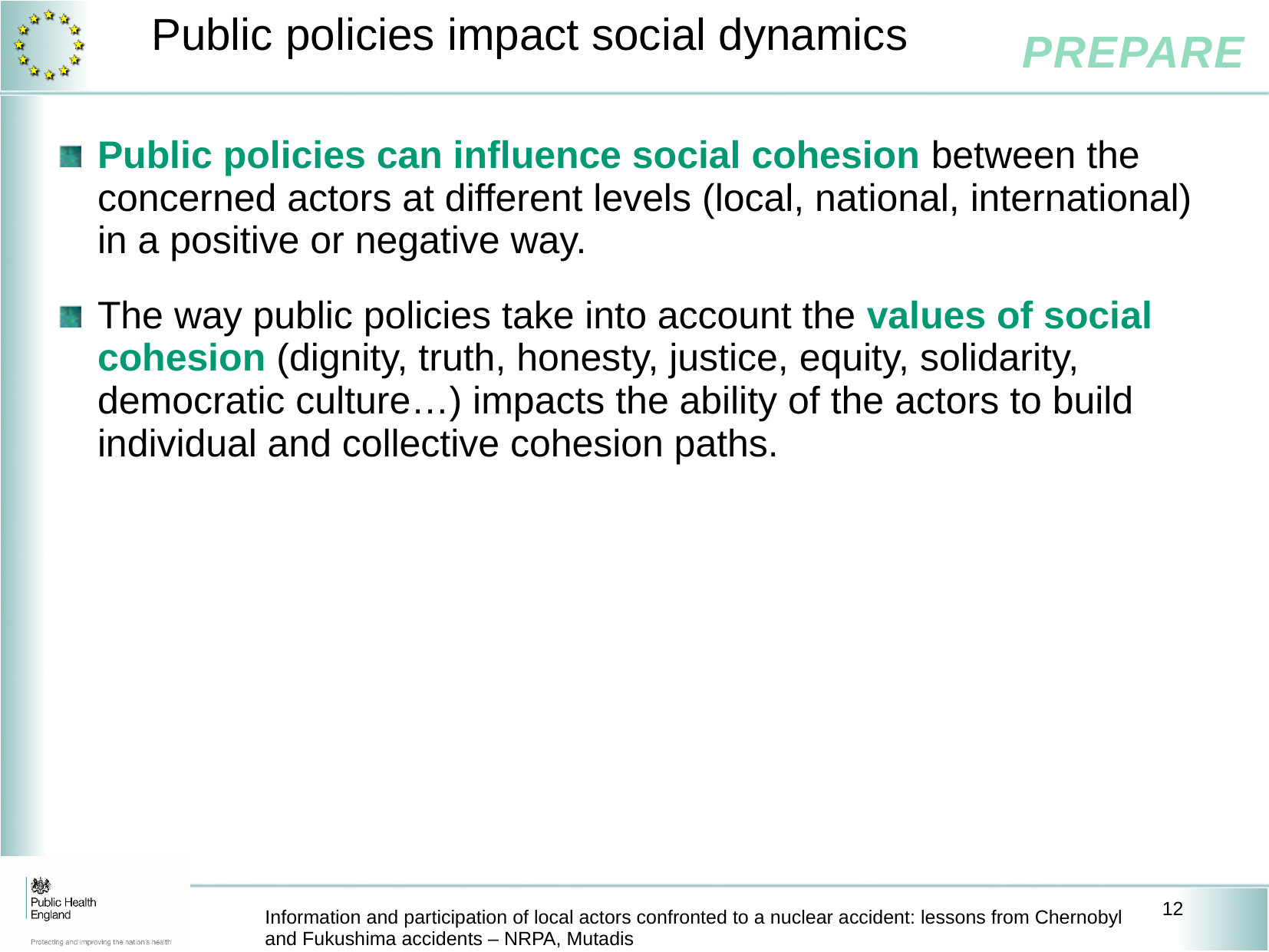

Public policies impact social dynamics
Public policies can influence social cohesion between the concerned actors at different levels (local, national, international) in a positive or negative way.
The way public policies take into account the values of social cohesion (dignity, truth, honesty, justice, equity, solidarity, democratic culture…) impacts the ability of the actors to build individual and collective cohesion paths.